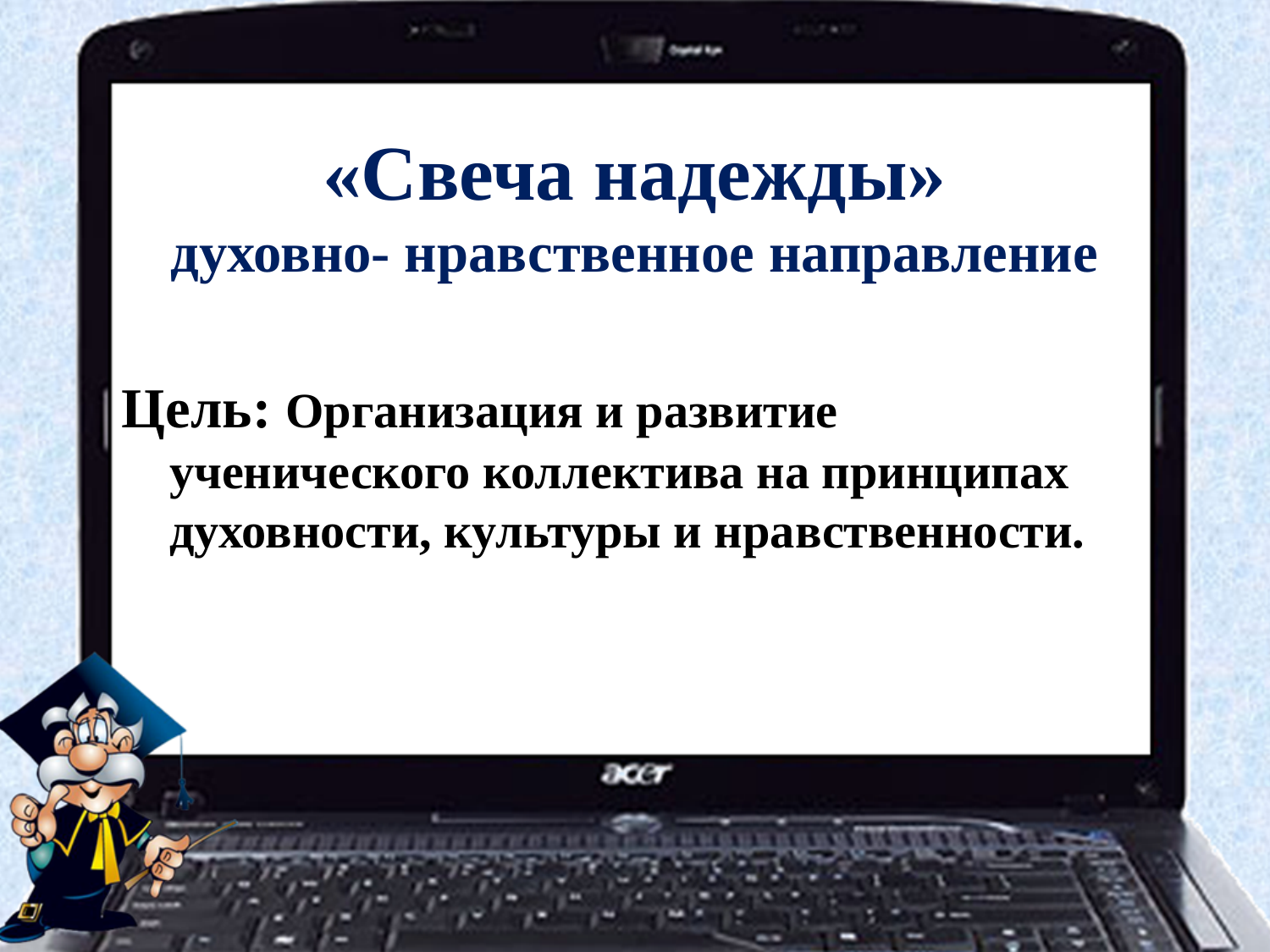

#
«Свеча надежды»
духовно- нравственное направление

Цель: Организация и развитие ученического коллектива на принципах духовности, культуры и нравственности.